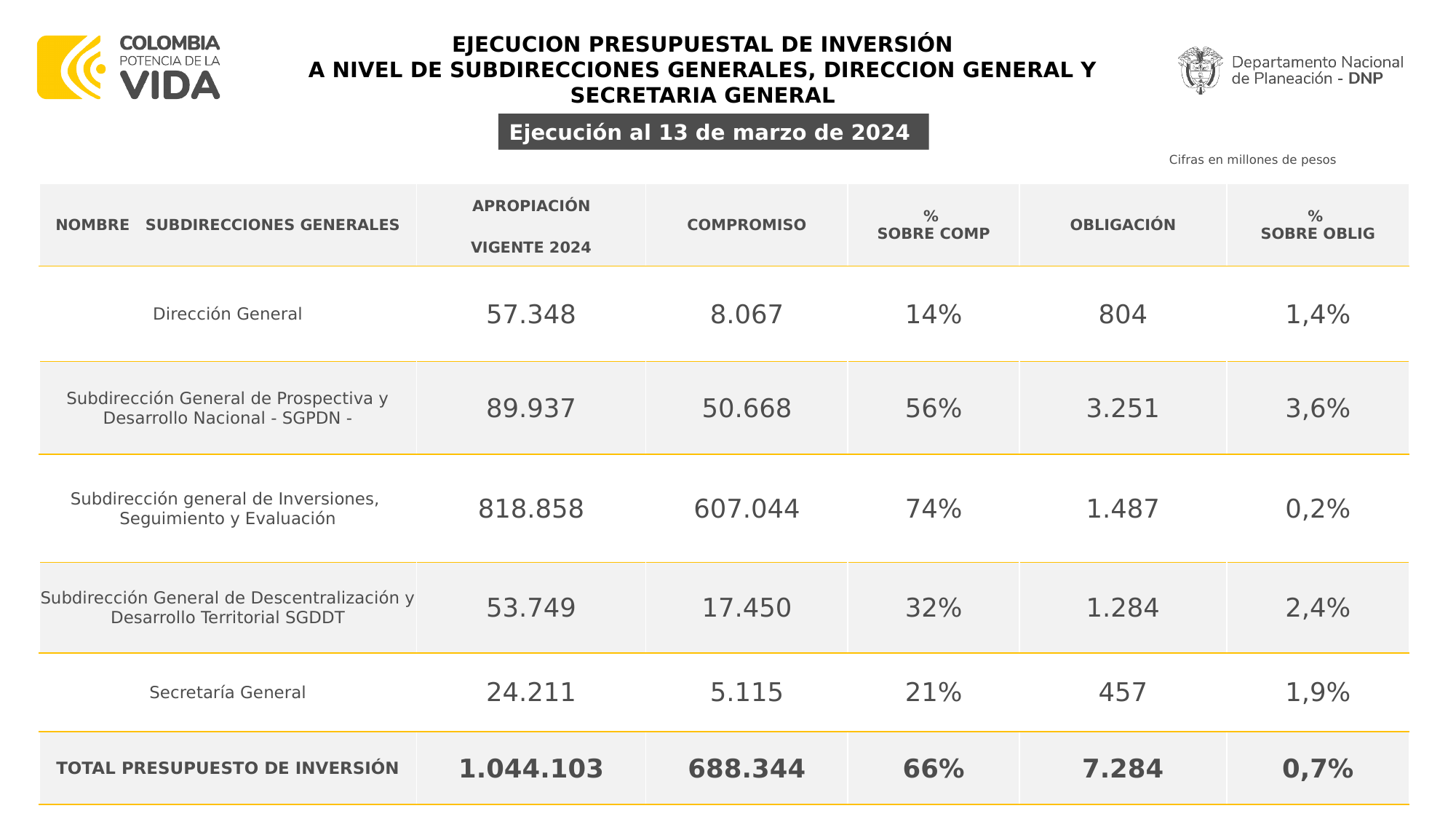

EJECUCION PRESUPUESTAL DE INVERSIÓN
A NIVEL DE SUBDIRECCIONES GENERALES, DIRECCION GENERAL Y SECRETARIA GENERAL
Ejecución al 13 de marzo de 2024
Cifras en millones de pesos
| NOMBRE SUBDIRECCIONES GENERALES | APROPIACIÓN | COMPROMISO | % SOBRE COMP | OBLIGACIÓN | % SOBRE OBLIG |
| --- | --- | --- | --- | --- | --- |
|  | VIGENTE 2024 |  |  |  |  |
| Dirección General | 57.348 | 8.067 | 14% | 804 | 1,4% |
| Subdirección General de Prospectiva y Desarrollo Nacional - SGPDN - | 89.937 | 50.668 | 56% | 3.251 | 3,6% |
| Subdirección general de Inversiones, Seguimiento y Evaluación | 818.858 | 607.044 | 74% | 1.487 | 0,2% |
| Subdirección General de Descentralización y Desarrollo Territorial SGDDT | 53.749 | 17.450 | 32% | 1.284 | 2,4% |
| Secretaría General | 24.211 | 5.115 | 21% | 457 | 1,9% |
| TOTAL PRESUPUESTO DE INVERSIÓN | 1.044.103 | 688.344 | 66% | 7.284 | 0,7% |